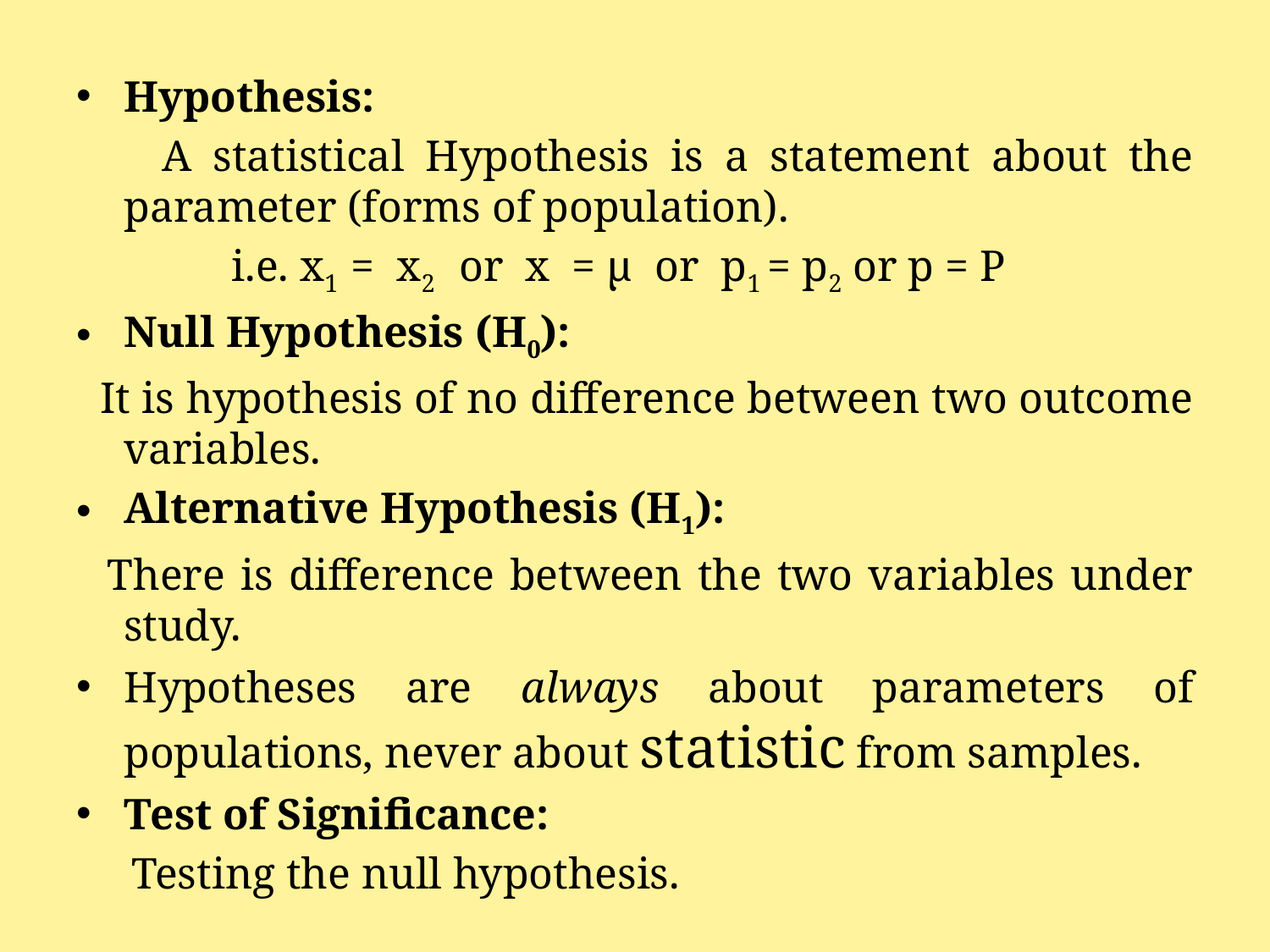

#
Hypothesis:
    A statistical Hypothesis is a statement about the parameter (forms of population).
              i.e. x1  =  x2   or  x  = µ  or  p1 = p2 or p = P
Null Hypothesis (H0):
  It is hypothesis of no difference between two outcome variables.
Alternative Hypothesis (H1):
  There is difference between the two variables under study.
Hypotheses are always about parameters of populations, never about statistic from samples.
Test of Significance:
     Testing the null hypothesis.